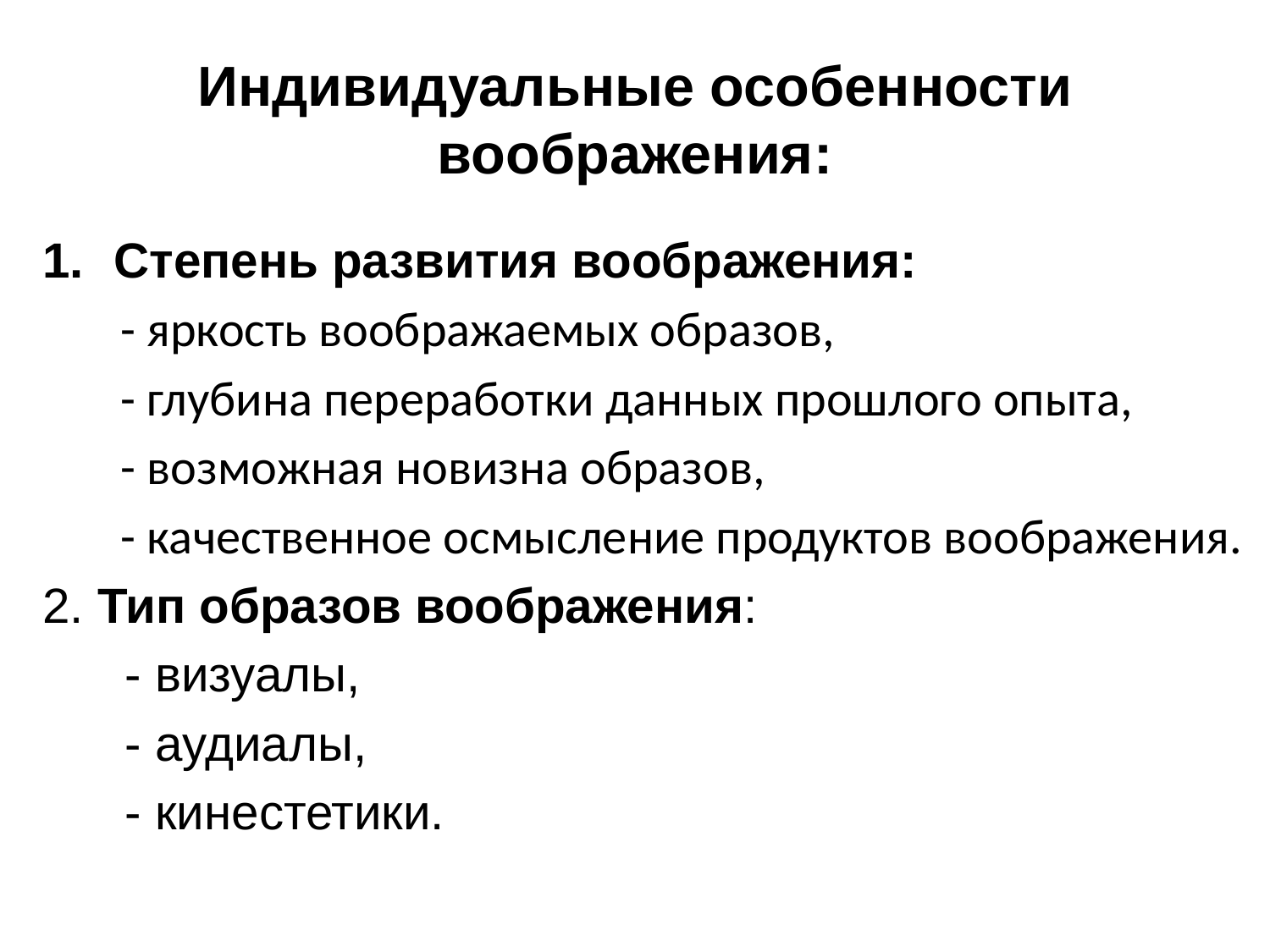

# Индивидуальные особенности воображения:
Степень развития воображения:
       - яркость воображаемых образов,
       - глубина переработки данных прошлого опыта,
       - возможная новизна образов,
       - качественное осмысление продуктов воображения.
2. Тип образов воображения:
      - визуалы,
      - аудиалы,
      - кинестетики.